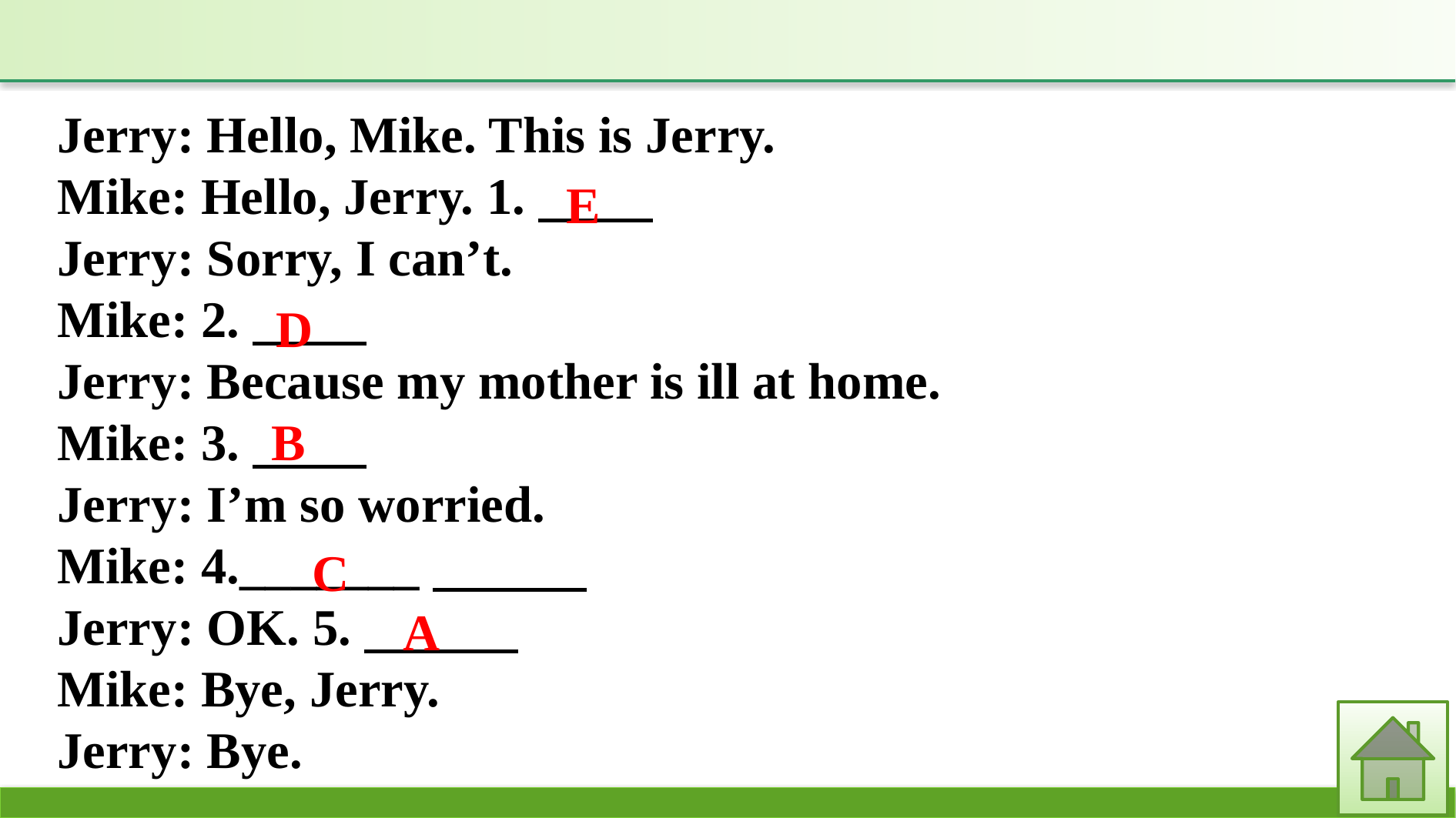

Jerry: Hello, Mike. This is Jerry.
Mike: Hello, Jerry. 1.　　 
Jerry: Sorry, I can’t.
Mike: 2.　　 
Jerry: Because my mother is ill at home.
Mike: 3.　　 
Jerry: I’m so worried.
Mike: 4._______
Jerry: OK. 5.
Mike: Bye, Jerry.
Jerry: Bye.
E
D
B
C
A